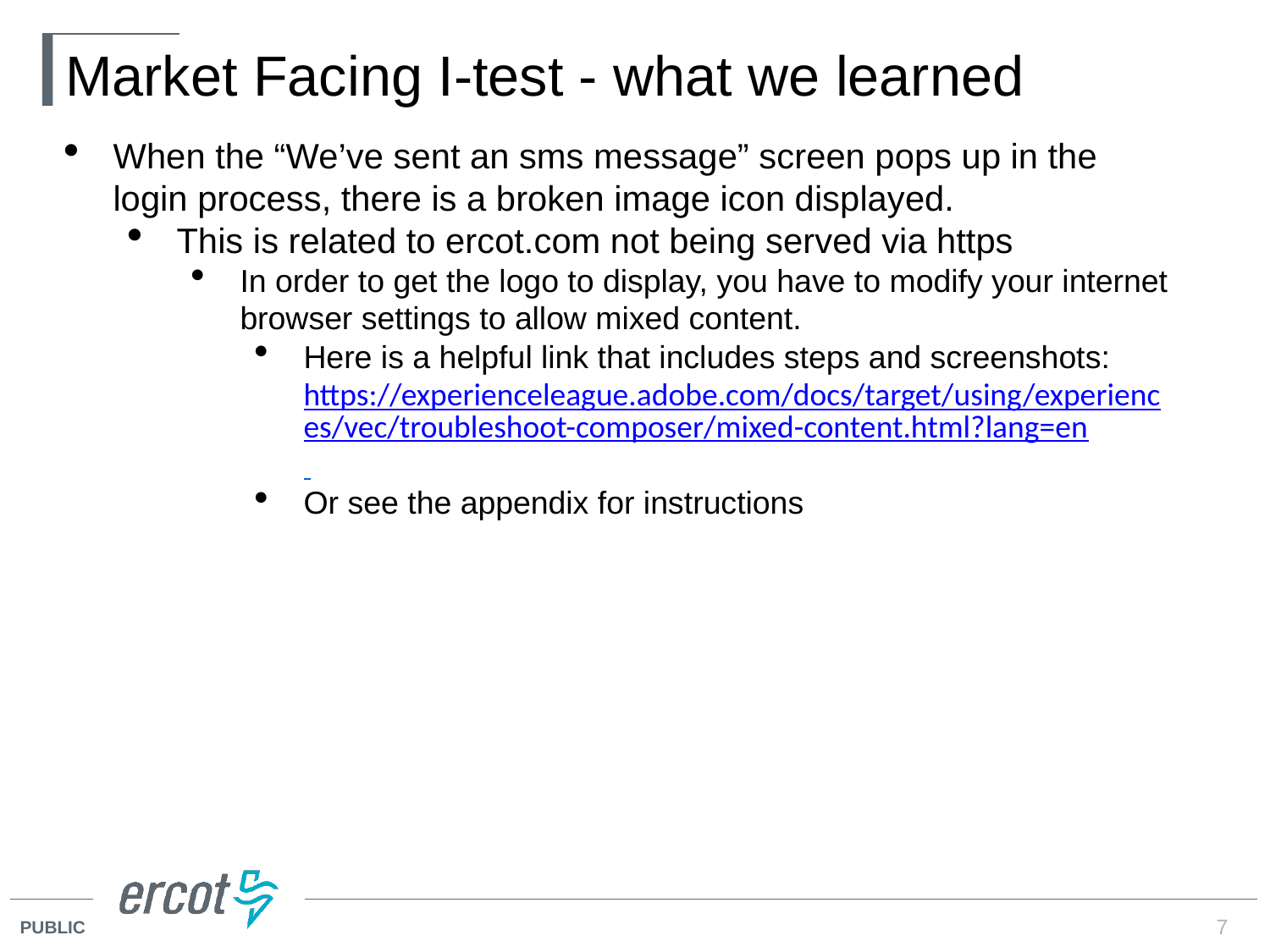

# Market Facing I-test - what we learned
When the “We’ve sent an sms message” screen pops up in the login process, there is a broken image icon displayed.
This is related to ercot.com not being served via https
In order to get the logo to display, you have to modify your internet browser settings to allow mixed content.
Here is a helpful link that includes steps and screenshots: https://experienceleague.adobe.com/docs/target/using/experiences/vec/troubleshoot-composer/mixed-content.html?lang=en
Or see the appendix for instructions
7